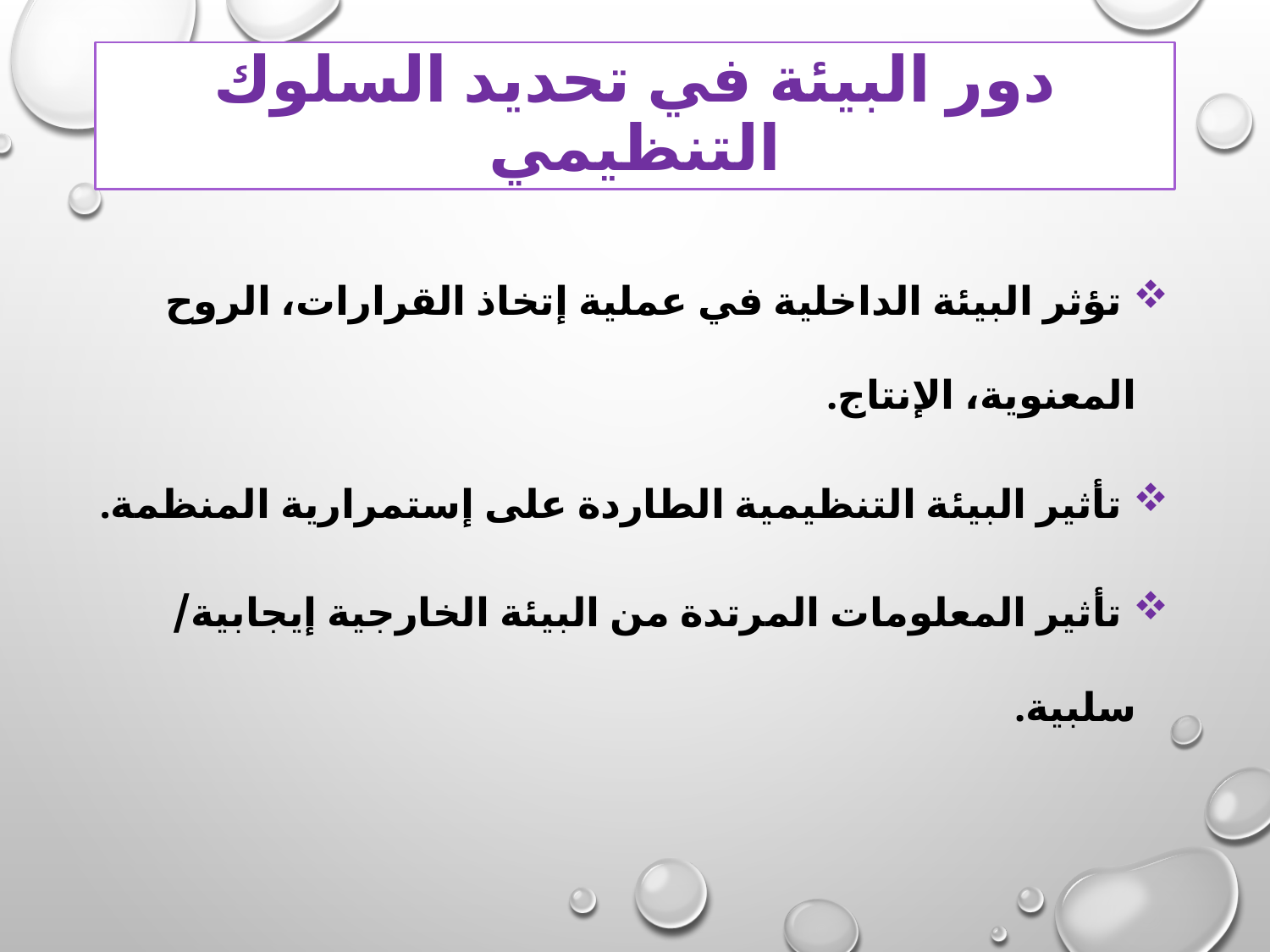

# دور البيئة في تحديد السلوك التنظيمي
 تؤثر البيئة الداخلية في عملية إتخاذ القرارات، الروح المعنوية، الإنتاج.
 تأثير البيئة التنظيمية الطاردة على إستمرارية المنظمة.
 تأثير المعلومات المرتدة من البيئة الخارجية إيجابية/ سلبية.